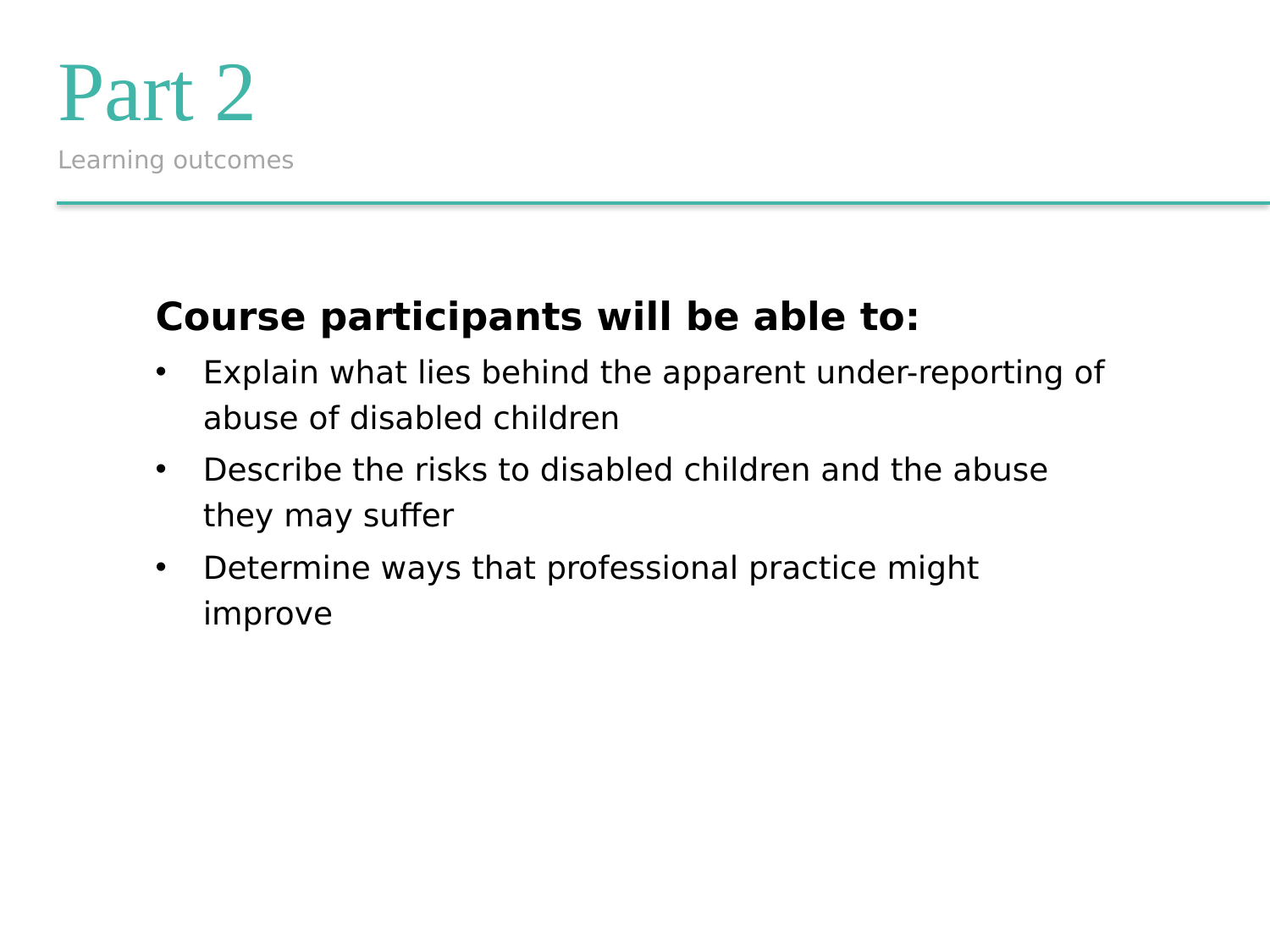

Part 2
Learning outcomes
Course participants will be able to:
Explain what lies behind the apparent under-reporting of abuse of disabled children
Describe the risks to disabled children and the abuse they may suffer
Determine ways that professional practice might improve